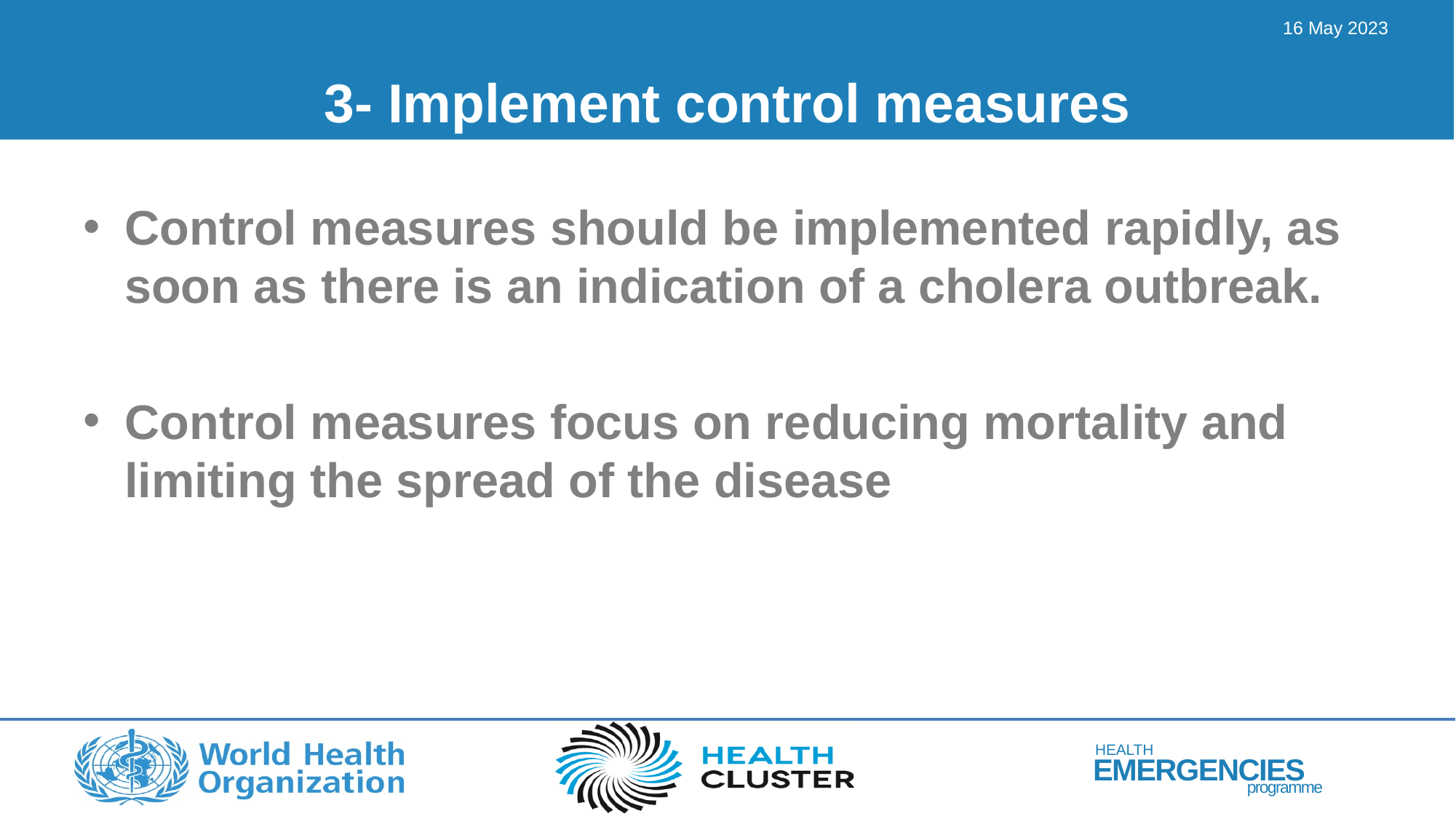

16 May 2023
# 3- Implement control measures
Control measures should be implemented rapidly, as soon as there is an indication of a cholera outbreak.

Control measures focus on reducing mortality and limiting the spread of the disease